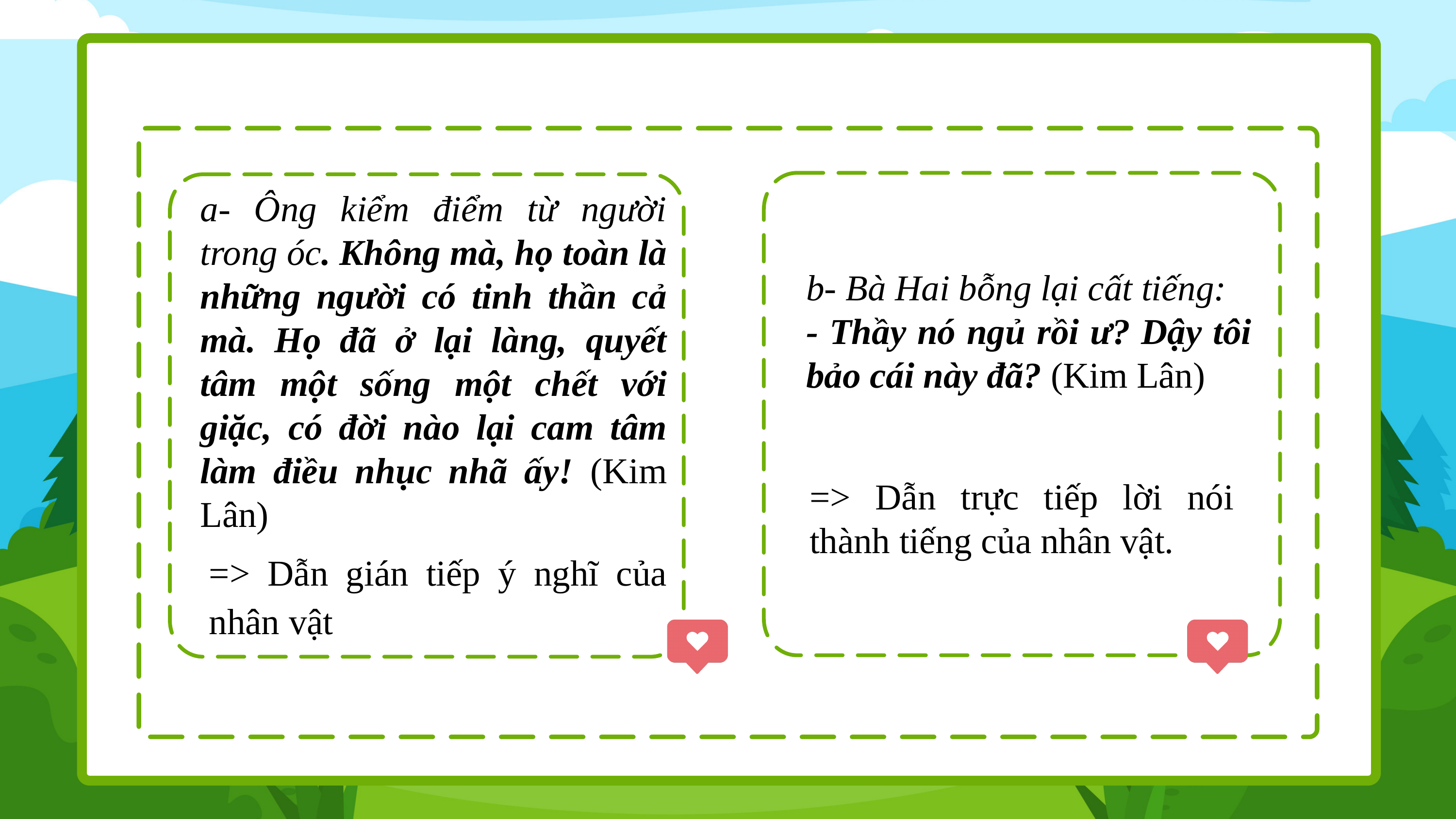

a- Ông kiểm điểm từ người trong óc. Không mà, họ toàn là những người có tinh thần cả mà. Họ đã ở lại làng, quyết tâm một sống một chết với giặc, có đời nào lại cam tâm làm điều nhục nhã ấy! (Kim Lân)
b- Bà Hai bỗng lại cất tiếng:
- Thầy nó ngủ rồi ư? Dậy tôi bảo cái này đã? (Kim Lân)
=> Dẫn trực tiếp lời nói thành tiếng của nhân vật.
=> Dẫn gián tiếp ý nghĩ của nhân vật